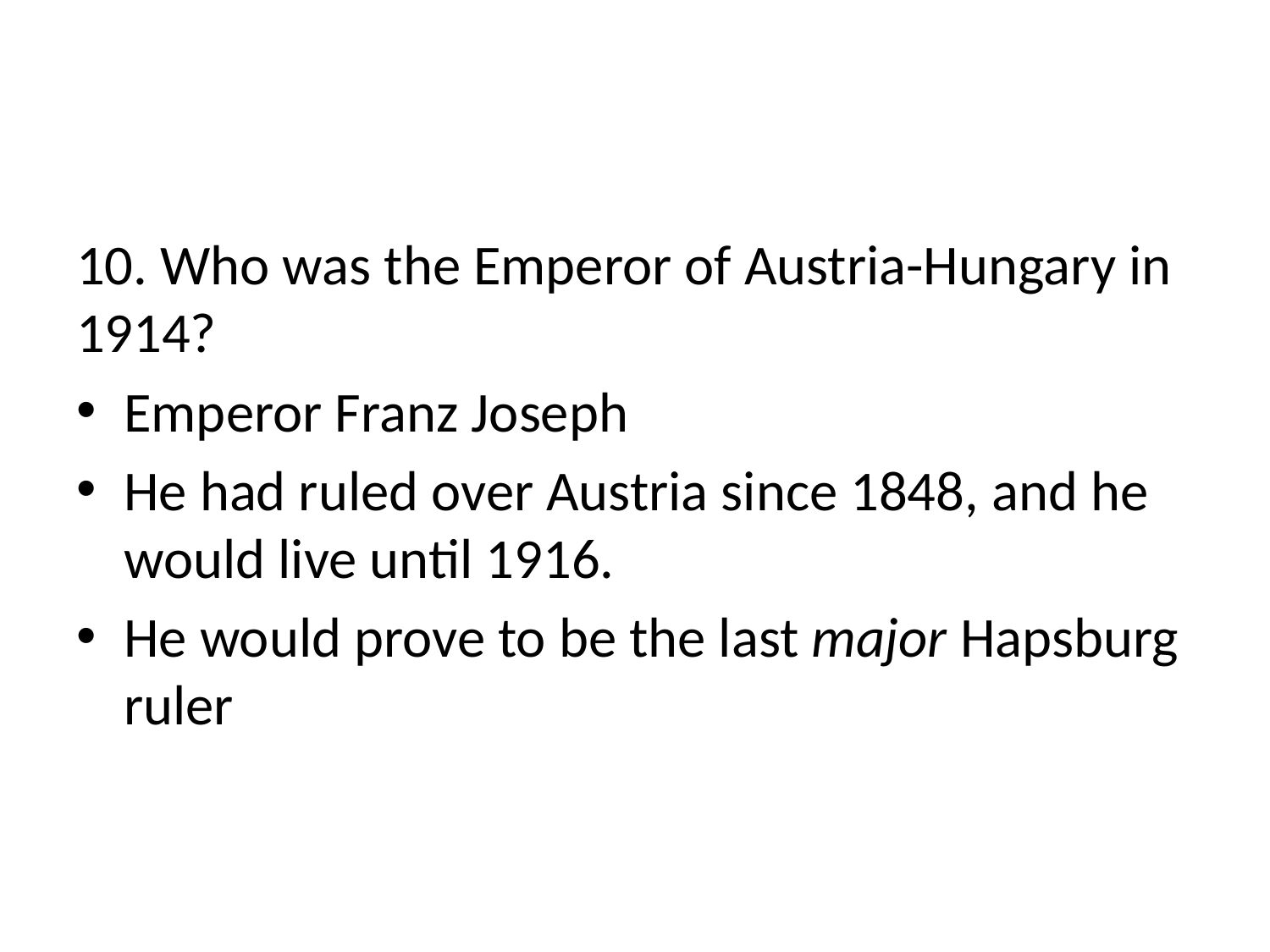

#
10. Who was the Emperor of Austria-Hungary in 1914?
Emperor Franz Joseph
He had ruled over Austria since 1848, and he would live until 1916.
He would prove to be the last major Hapsburg ruler